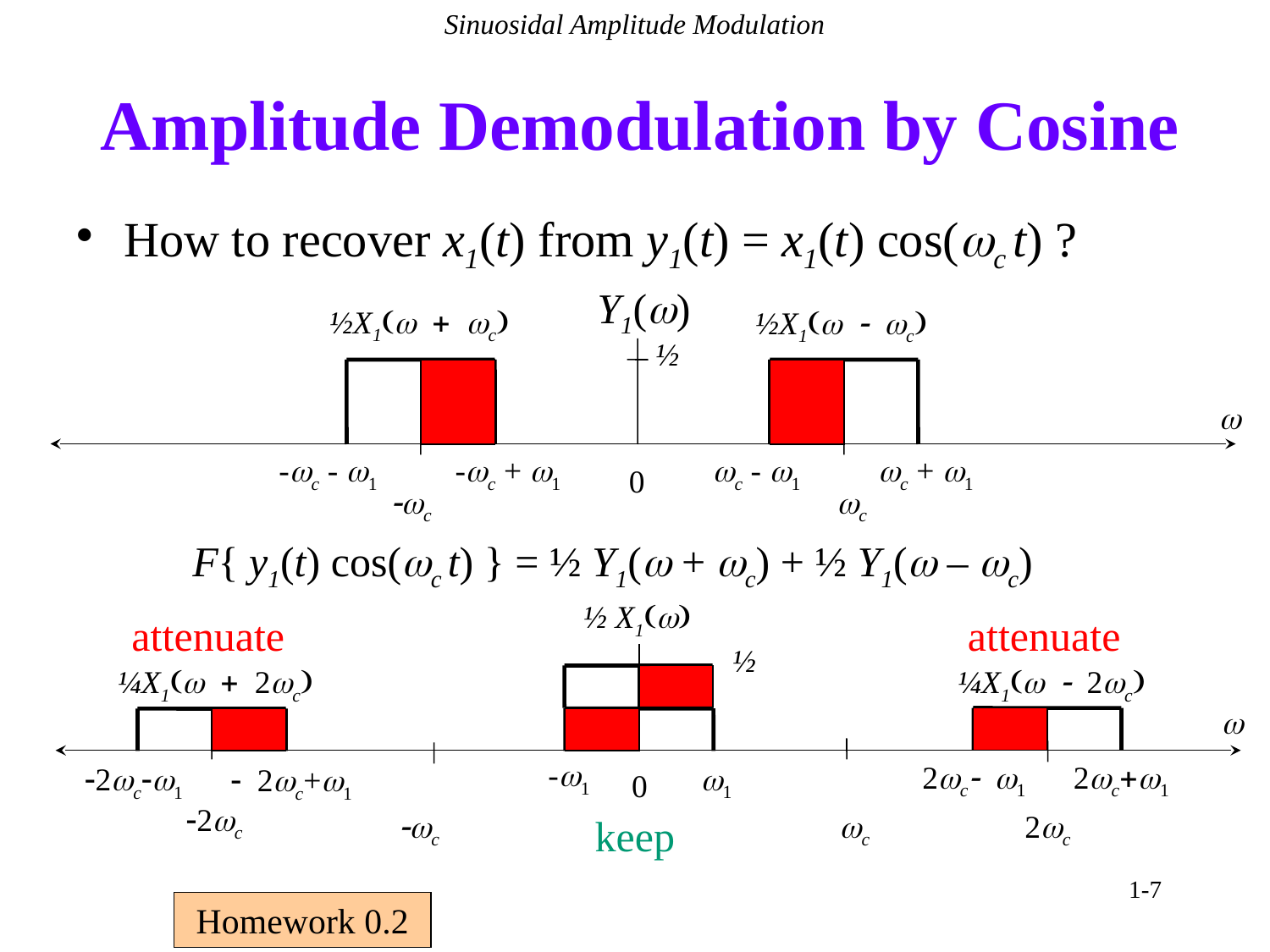

Sinuosidal Amplitude Modulation
# Amplitude Demodulation by Cosine
How to recover x1(t) from y1(t) = x1(t) cos(ωc t) ?
Y1(ω)
½X1(ω + ωc)
½X1(ω − ωc)
½

ω

-ωc - ω1
-ωc + ω1
ωc - ω1
ωc + ω1
0
−ωc
ωc
F{ y1(t) cos(ωc t) } = ½ Y1(ω + ωc) + ½ Y1(ω – ωc)
½ X1(ω)
attenuate
attenuate
½

ω

-ω1

2ωc− ω1
2ωc+ω1
ω1
−2ωc−ω1
− 2ωc+ω1
0
−2ωc
−ωc
ωc
2ωc
¼X1(ω + 2ωc)
¼X1(ω − 2ωc)

keep
1-7
Homework 0.2